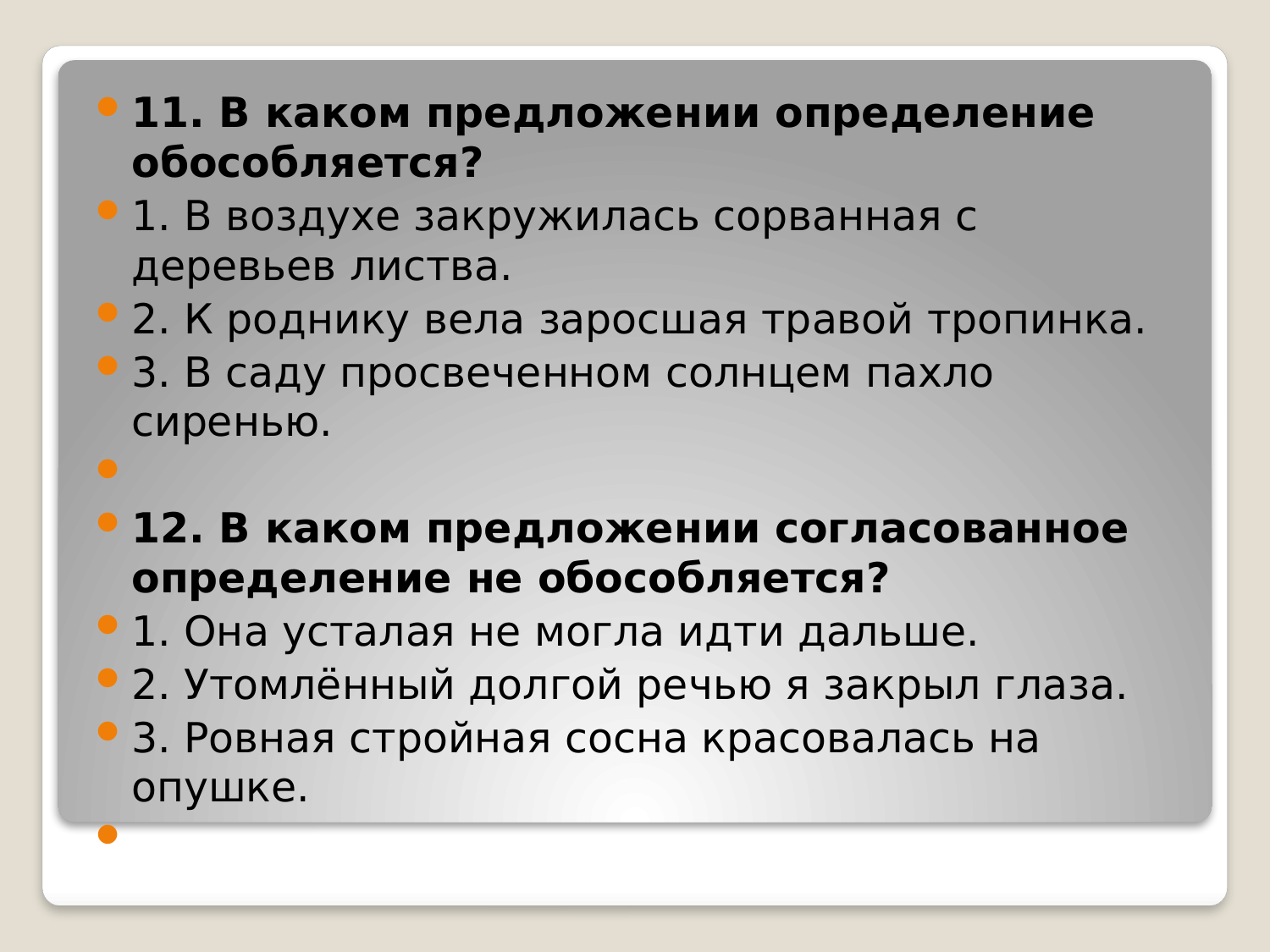

11. В каком предложении определение обособляется?
1. В воздухе закружилась сорванная с деревьев листва.
2. К роднику вела заросшая травой тропинка.
3. В саду просвеченном солнцем пахло сиренью.

12. В каком предложении согласованное определение не обособляется?
1. Она усталая не могла идти дальше.
2. Утомлённый долгой речью я закрыл глаза.
3. Ровная стройная сосна красовалась на опушке.